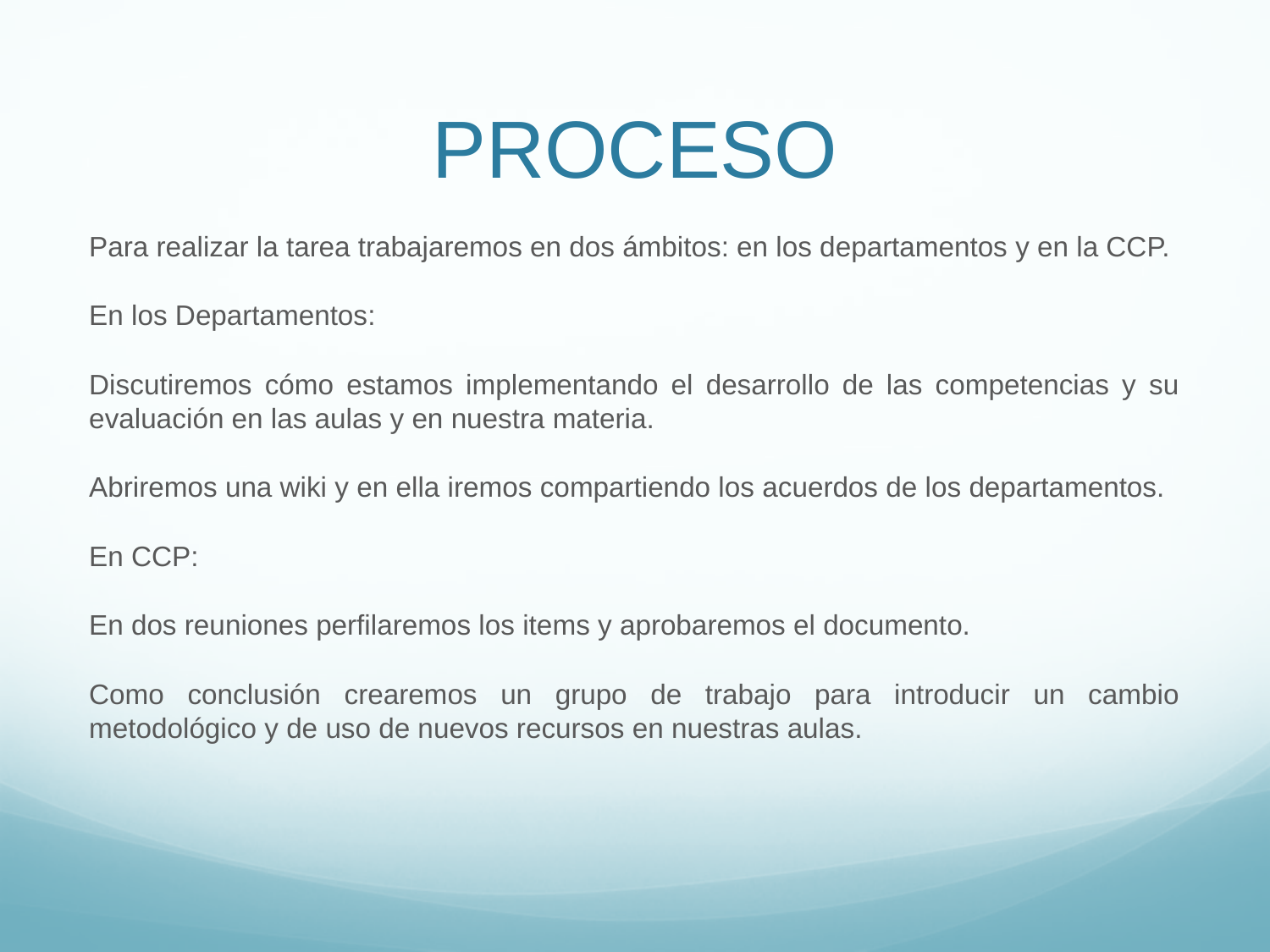

# PROCESO
Para realizar la tarea trabajaremos en dos ámbitos: en los departamentos y en la CCP.
En los Departamentos:
Discutiremos cómo estamos implementando el desarrollo de las competencias y su evaluación en las aulas y en nuestra materia.
Abriremos una wiki y en ella iremos compartiendo los acuerdos de los departamentos.
En CCP:
En dos reuniones perfilaremos los items y aprobaremos el documento.
Como conclusión crearemos un grupo de trabajo para introducir un cambio metodológico y de uso de nuevos recursos en nuestras aulas.